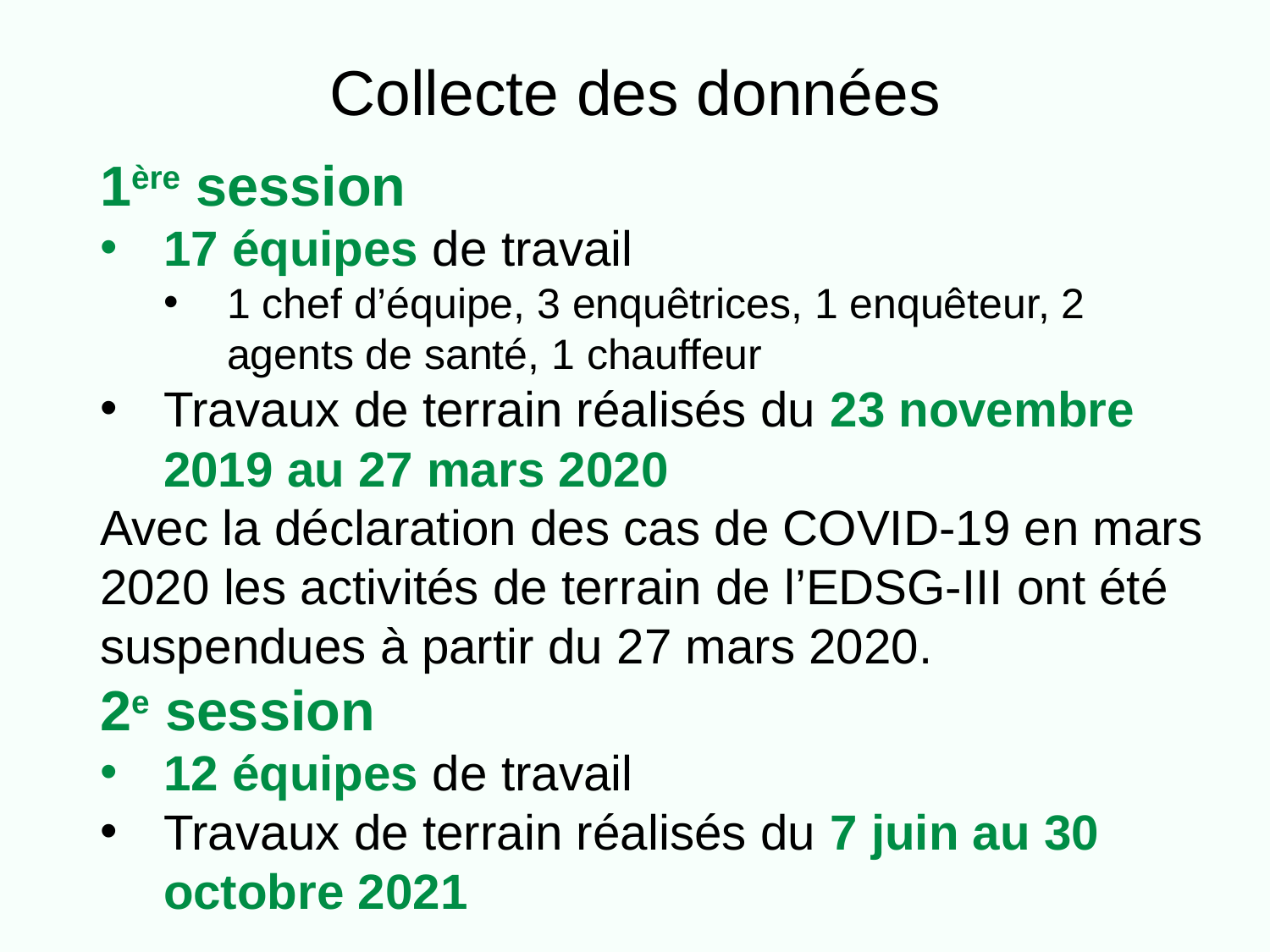

# Collecte des données
1ère session
17 équipes de travail
1 chef d’équipe, 3 enquêtrices, 1 enquêteur, 2 agents de santé, 1 chauffeur
Travaux de terrain réalisés du 23 novembre 2019 au 27 mars 2020
Avec la déclaration des cas de COVID-19 en mars 2020 les activités de terrain de l’EDSG-III ont été suspendues à partir du 27 mars 2020.
2e session
12 équipes de travail
Travaux de terrain réalisés du 7 juin au 30 octobre 2021